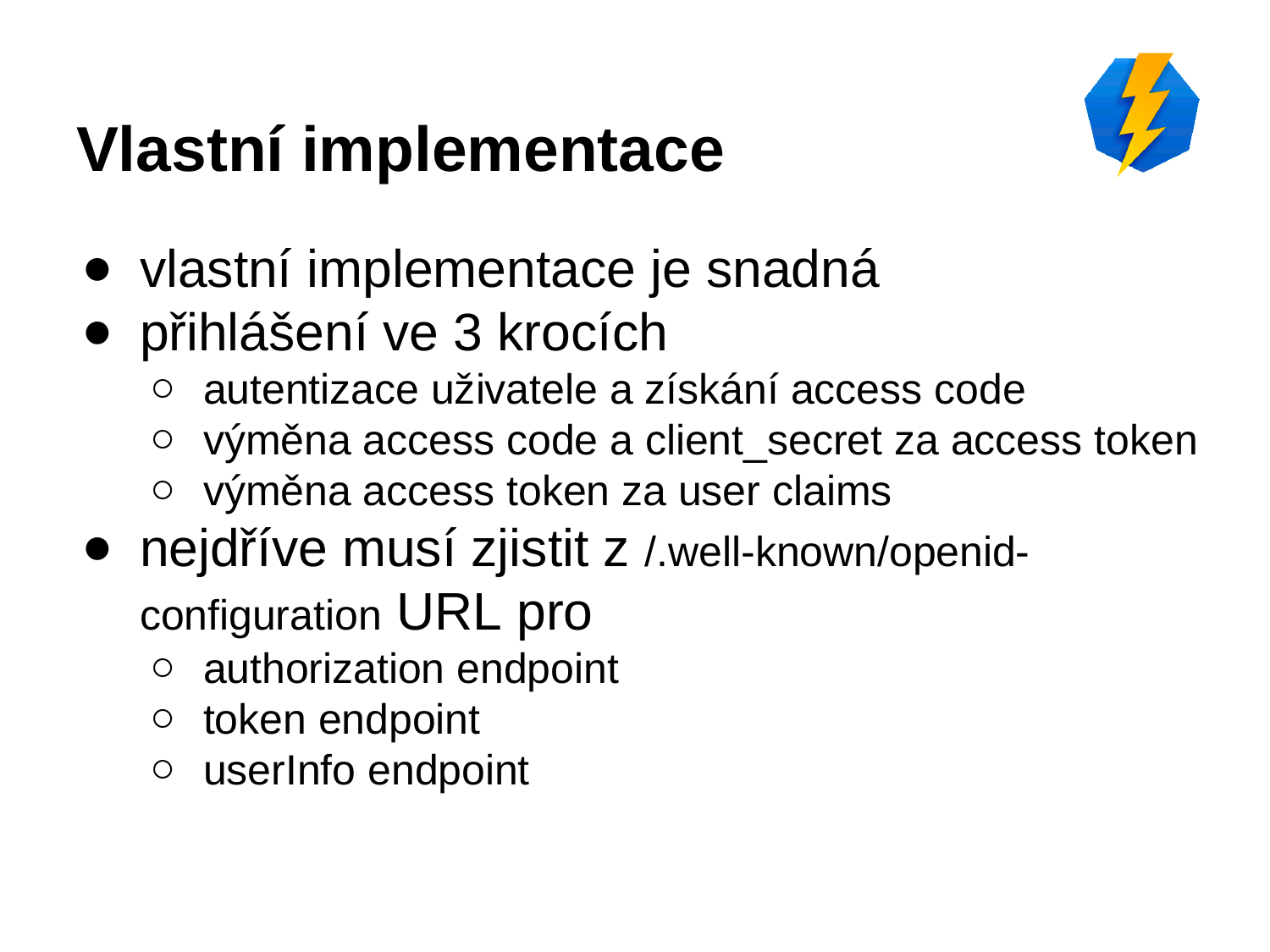

# Vlastní implementace
vlastní implementace je snadná
přihlášení ve 3 krocích
autentizace uživatele a získání access code
výměna access code a client_secret za access token
výměna access token za user claims
nejdříve musí zjistit z /.well-known/openid-configuration URL pro
authorization endpoint
token endpoint
userInfo endpoint